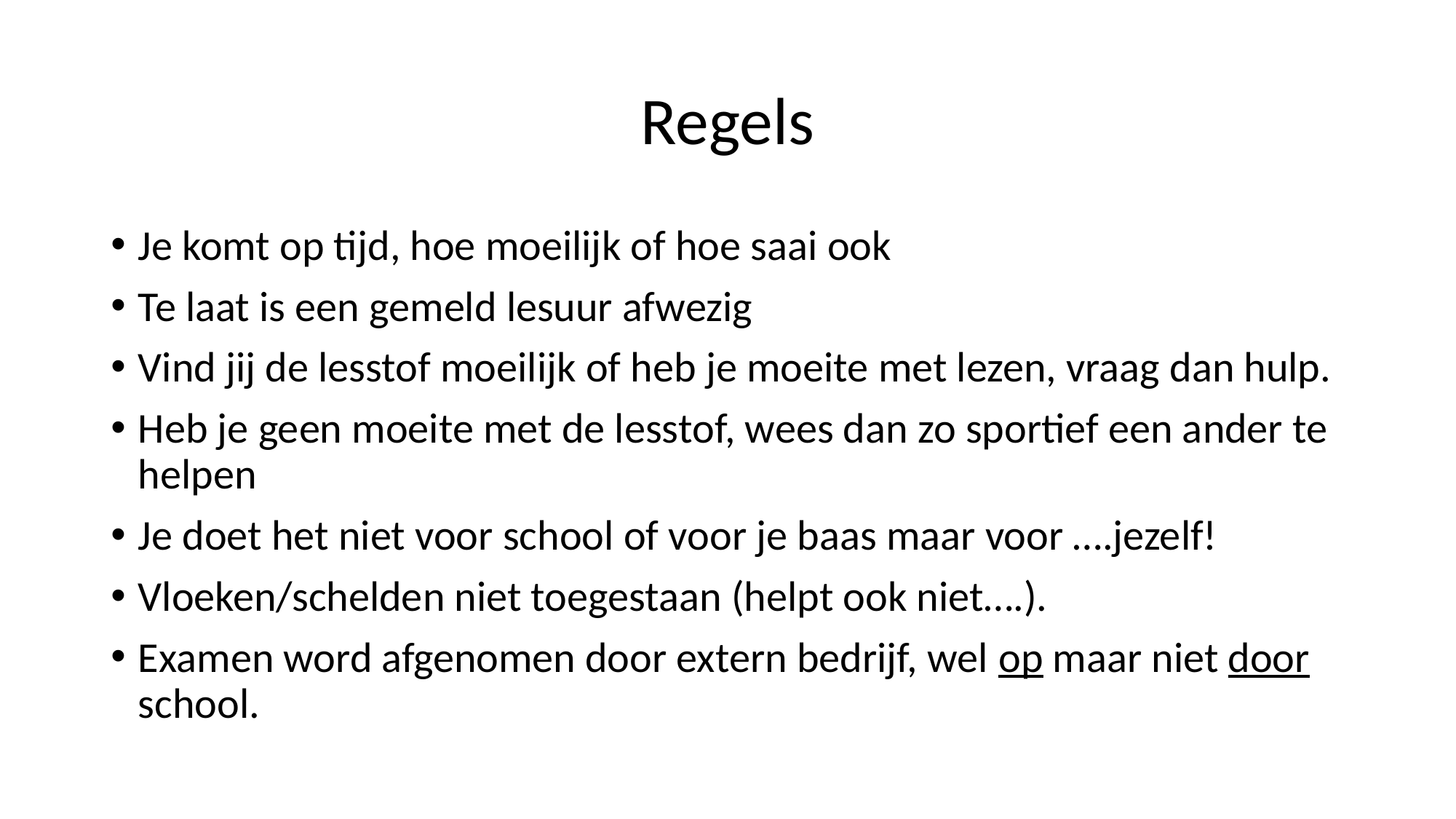

# Regels
Je komt op tijd, hoe moeilijk of hoe saai ook
Te laat is een gemeld lesuur afwezig
Vind jij de lesstof moeilijk of heb je moeite met lezen, vraag dan hulp.
Heb je geen moeite met de lesstof, wees dan zo sportief een ander te helpen
Je doet het niet voor school of voor je baas maar voor ….jezelf!
Vloeken/schelden niet toegestaan (helpt ook niet….).
Examen word afgenomen door extern bedrijf, wel op maar niet door school.